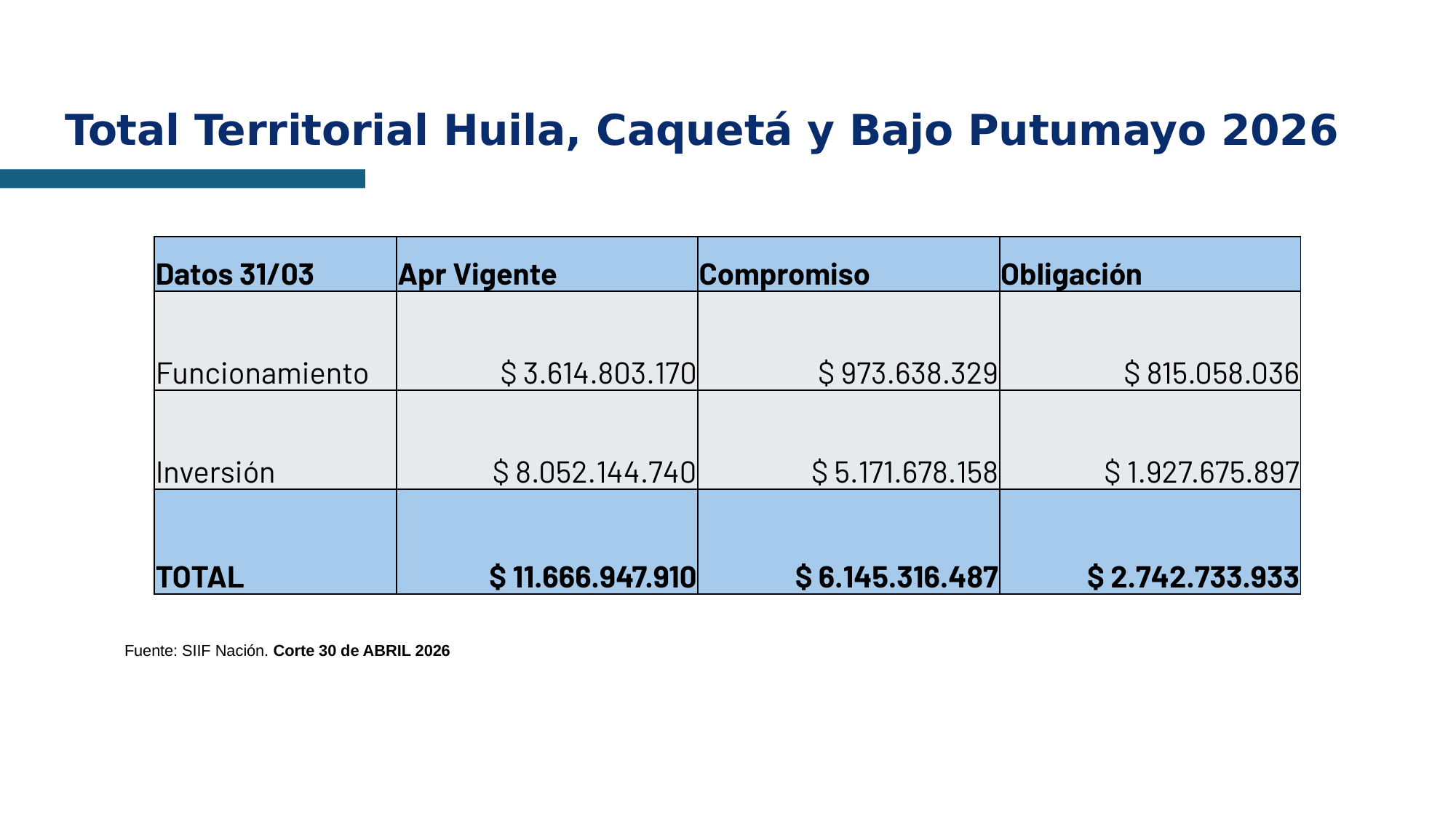

Total Territorial Huila, Caquetá y Bajo Putumayo 2026

| Datos 31/03 | Apr Vigente | Compromiso | Obligación |
| --- | --- | --- | --- |
| Funcionamiento | $ 3.614.803.170 | $ 973.638.329 | $ 815.058.036 |
| Inversión | $ 8.052.144.740 | $ 5.171.678.158 | $ 1.927.675.897 |
| TOTAL | $ 11.666.947.910 | $ 6.145.316.487 | $ 2.742.733.933 |
Fuente: SIIF Nación. Corte 30 de ABRIL 2026